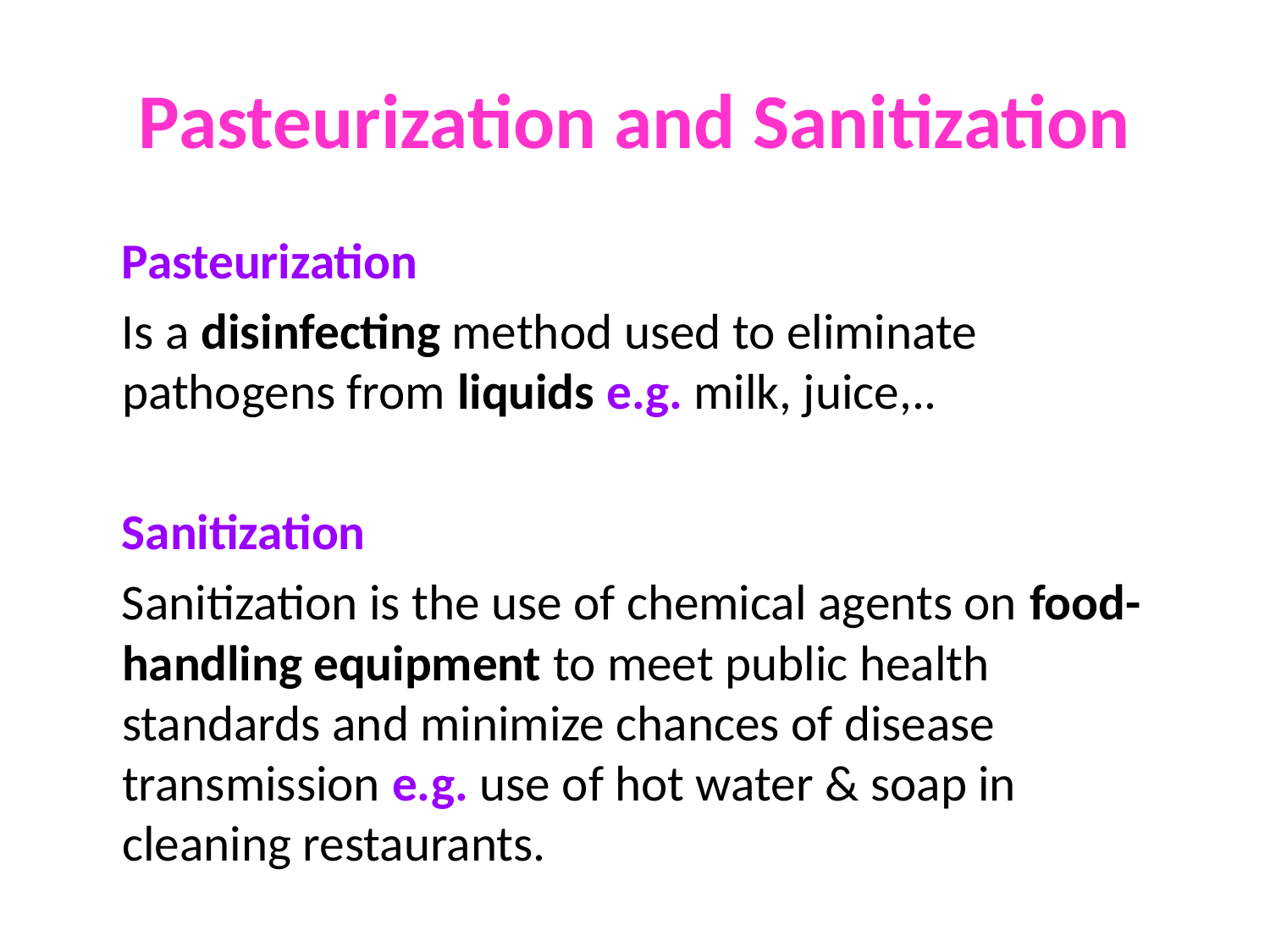

# Pasteurization and Sanitization
    Pasteurization
    Is a disinfecting method used to eliminate pathogens from liquids e.g. milk, juice,..

    Sanitization
    Sanitization is the use of chemical agents on food-handling equipment to meet public health standards and minimize chances of disease transmission e.g. use of hot water & soap in cleaning restaurants.